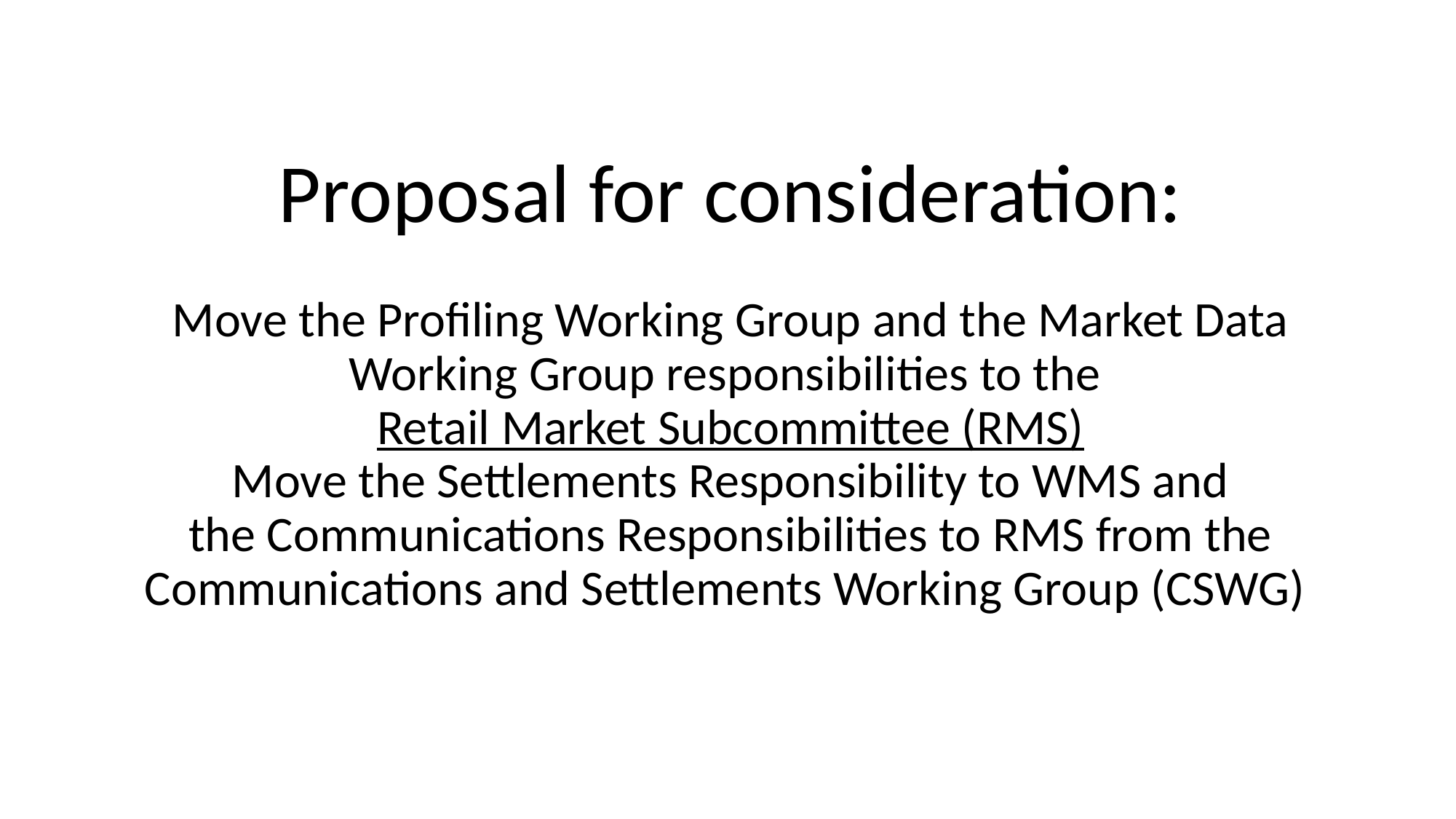

# Proposal for consideration: Move the Profiling Working Group and the Market Data Working Group responsibilities to the Retail Market Subcommittee (RMS) Move the Settlements Responsibility to WMS and the Communications Responsibilities to RMS from the Communications and Settlements Working Group (CSWG)